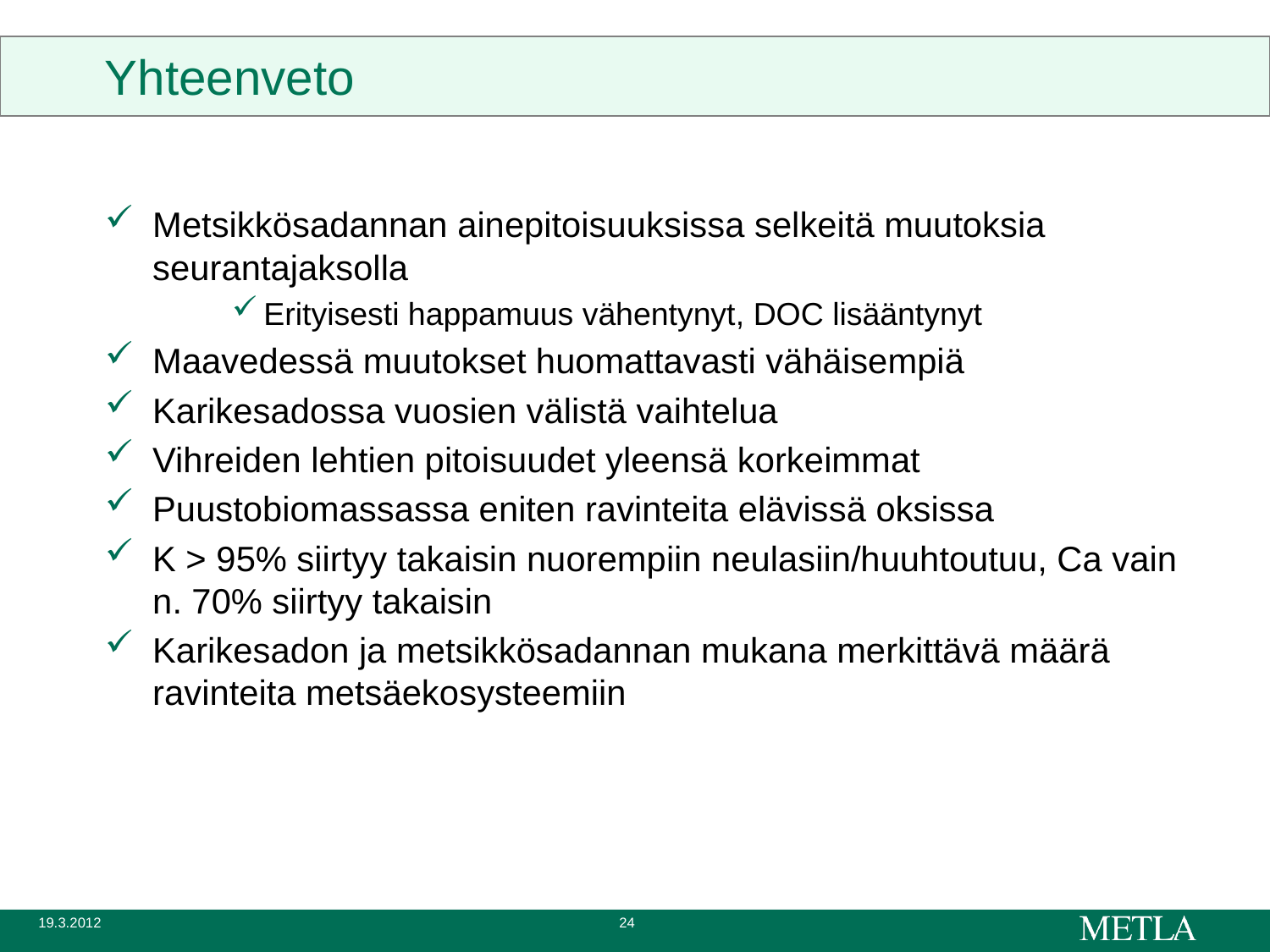

# Yhteenveto
Metsikkösadannan ainepitoisuuksissa selkeitä muutoksia seurantajaksolla
Erityisesti happamuus vähentynyt, DOC lisääntynyt
Maavedessä muutokset huomattavasti vähäisempiä
Karikesadossa vuosien välistä vaihtelua
Vihreiden lehtien pitoisuudet yleensä korkeimmat
Puustobiomassassa eniten ravinteita elävissä oksissa
K > 95% siirtyy takaisin nuorempiin neulasiin/huuhtoutuu, Ca vain n. 70% siirtyy takaisin
Karikesadon ja metsikkösadannan mukana merkittävä määrä ravinteita metsäekosysteemiin

  19.3.2012
24